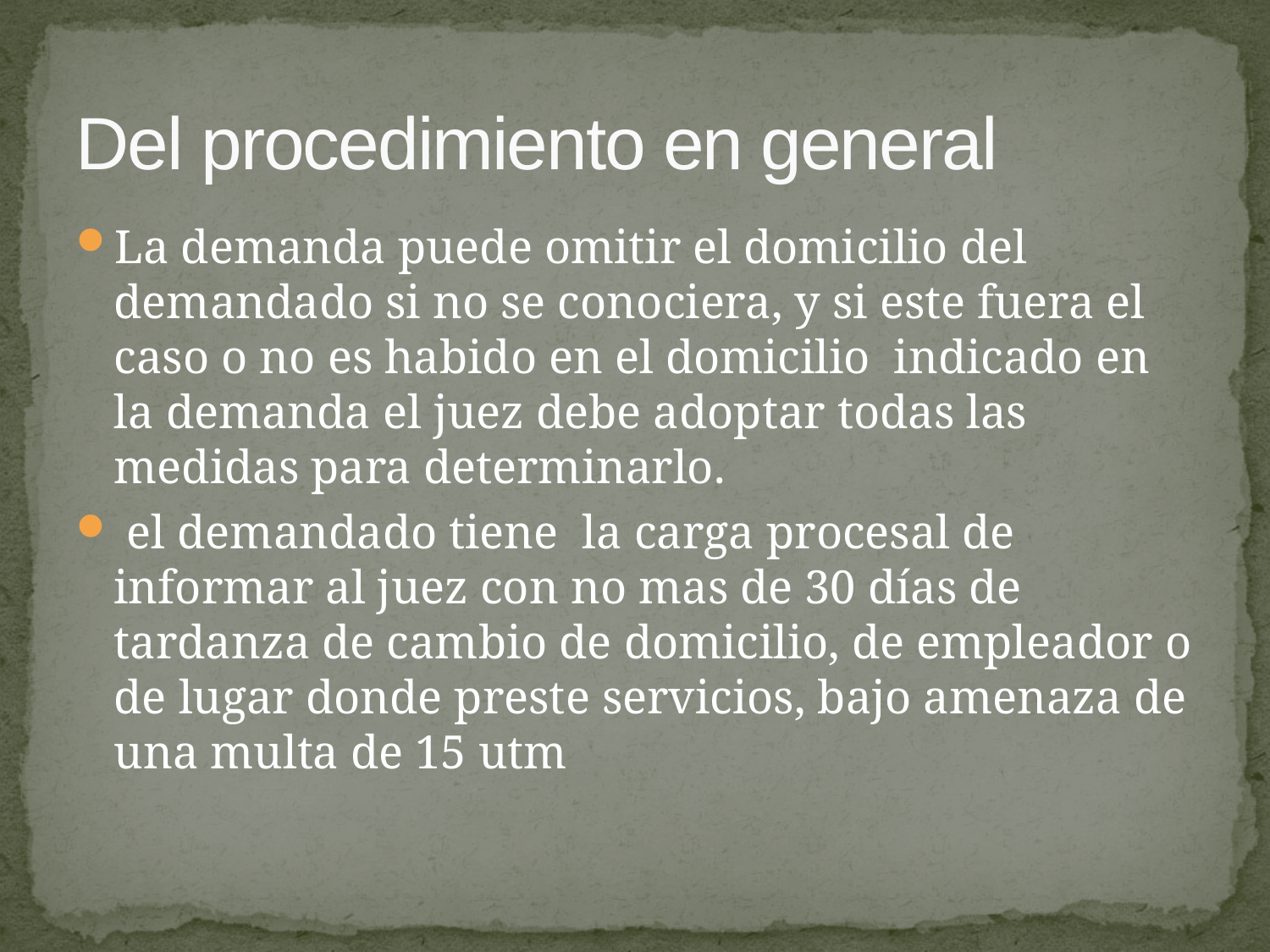

# Del procedimiento en general
La demanda puede omitir el domicilio del demandado si no se conociera, y si este fuera el caso o no es habido en el domicilio  indicado en la demanda el juez debe adoptar todas las medidas para determinarlo.
 el demandado tiene  la carga procesal de informar al juez con no mas de 30 días de tardanza de cambio de domicilio, de empleador o de lugar donde preste servicios, bajo amenaza de una multa de 15 utm